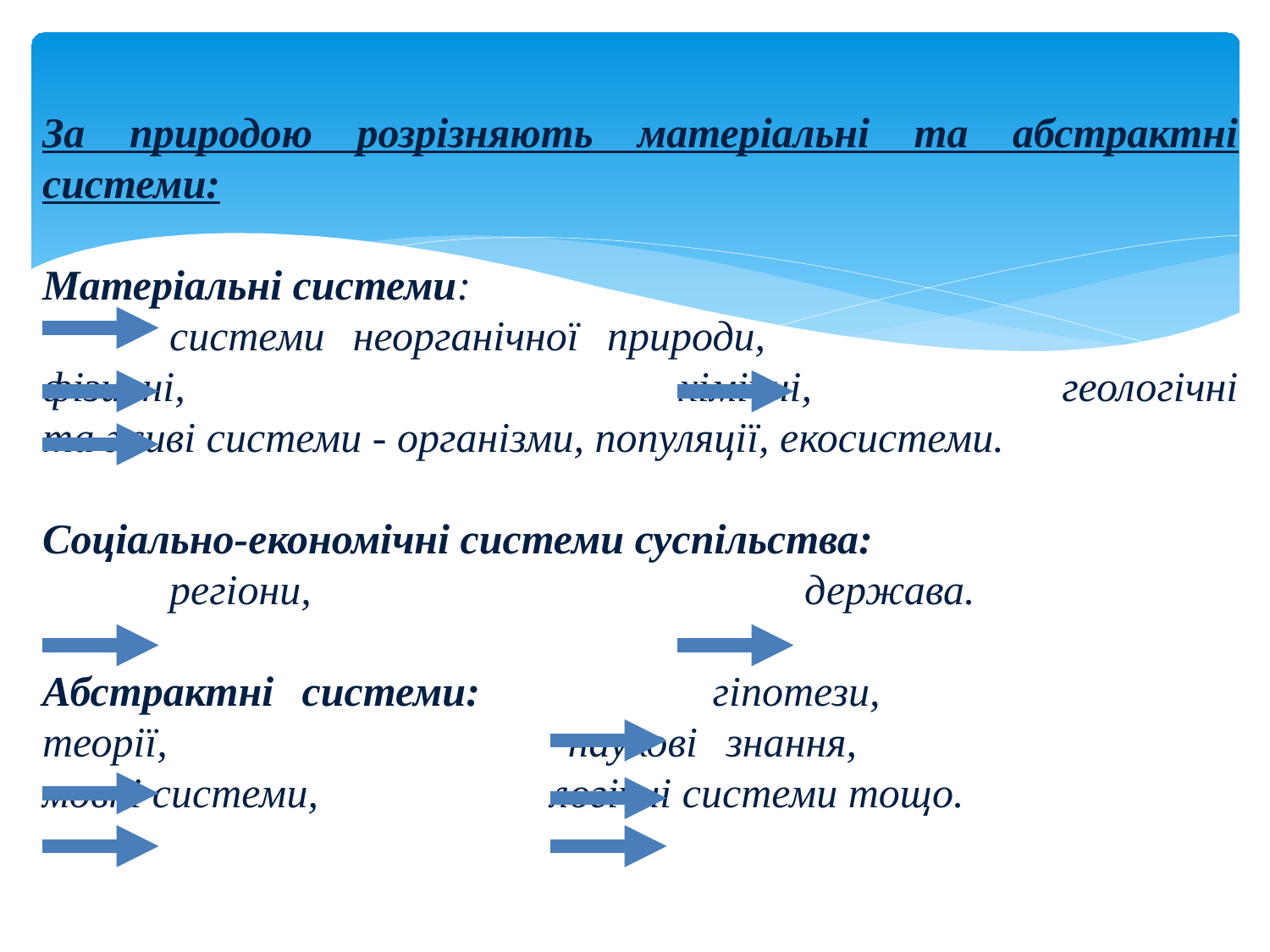

За природою розрізняють матеріальні та абстрактні системи:

Матеріальні системи:
	системи неорганічної природи, 				фізичні, 				хімічні, 		геологічні та живі системи - організми, популяції, екосистеми.

Соціально-економічні системи суспільства:
	регіони, 				держава.

Абстрактні системи: 		гіпотези, 			теорії, 			наукові знання, 			мовні системи, 		логічні системи тощо.